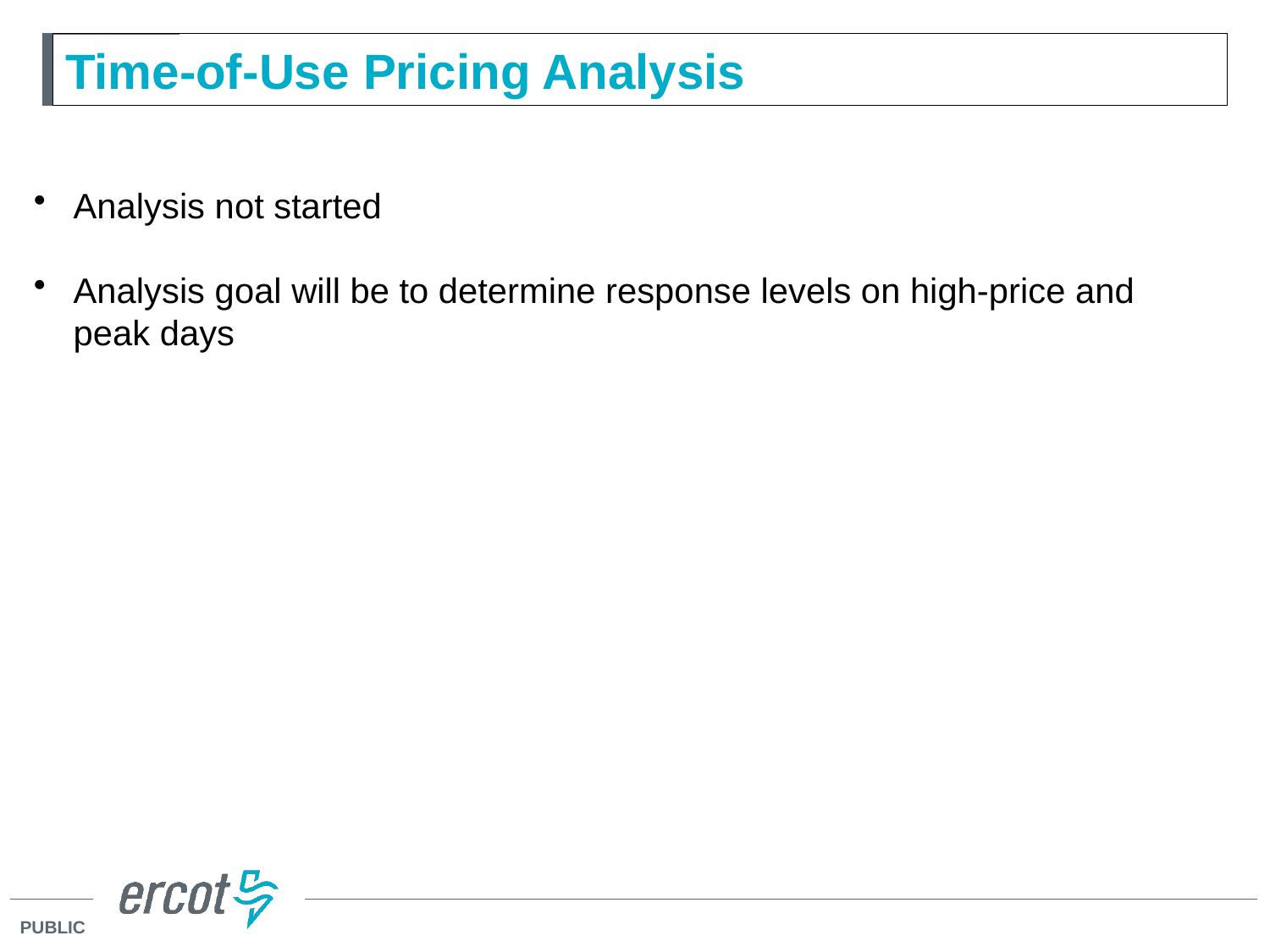

# Time-of-Use Pricing Analysis

Analysis not started

Analysis goal will be to determine response levels on high-price and peak days